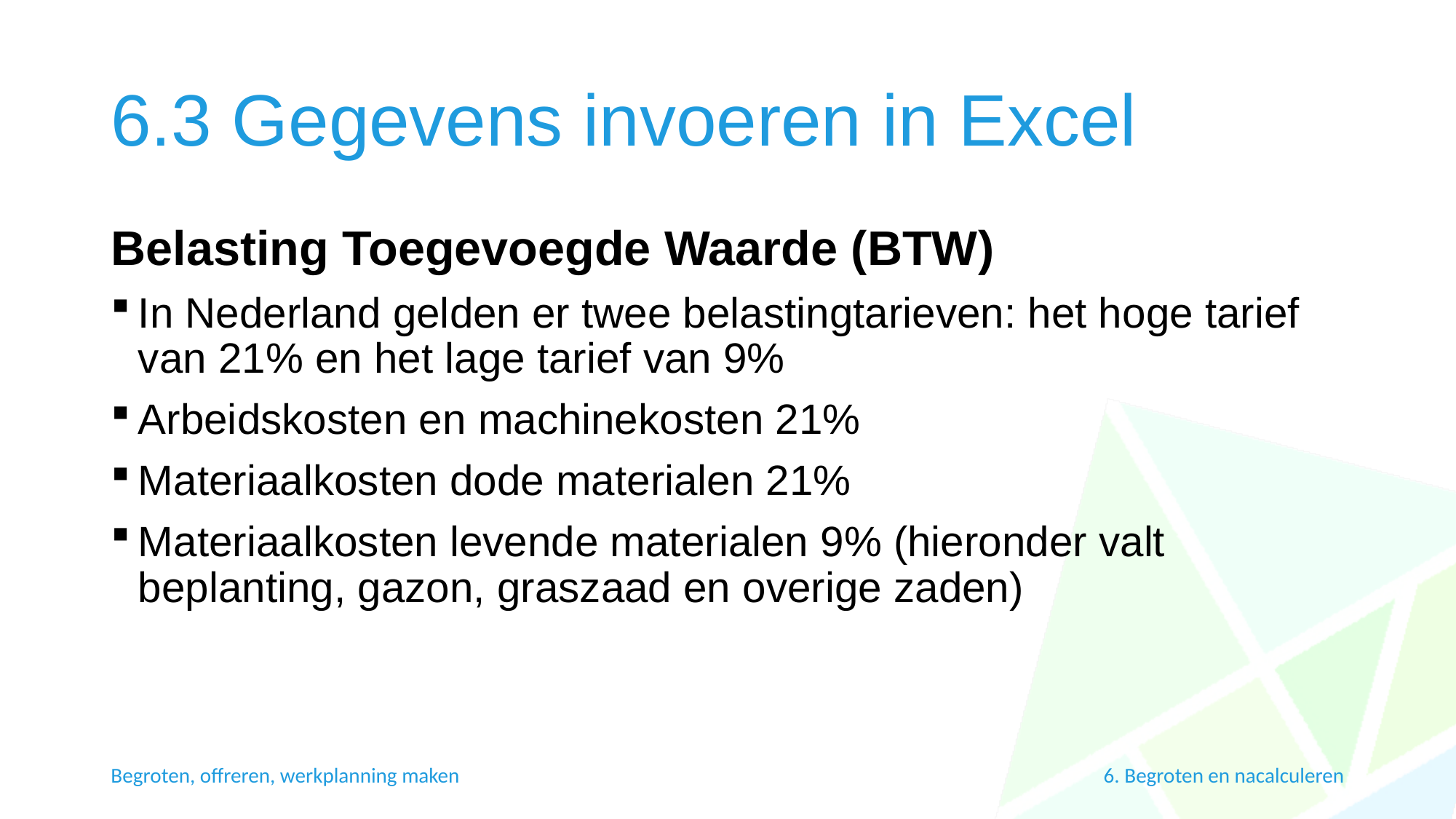

# 6.3 Gegevens invoeren in Excel
Belasting Toegevoegde Waarde (BTW)
In Nederland gelden er twee belastingtarieven: het hoge tarief van 21% en het lage tarief van 9%
Arbeidskosten en machinekosten 21%
Materiaalkosten dode materialen 21%
Materiaalkosten levende materialen 9% (hieronder valt beplanting, gazon, graszaad en overige zaden)
6. Begroten en nacalculeren
Begroten, offreren, werkplanning maken